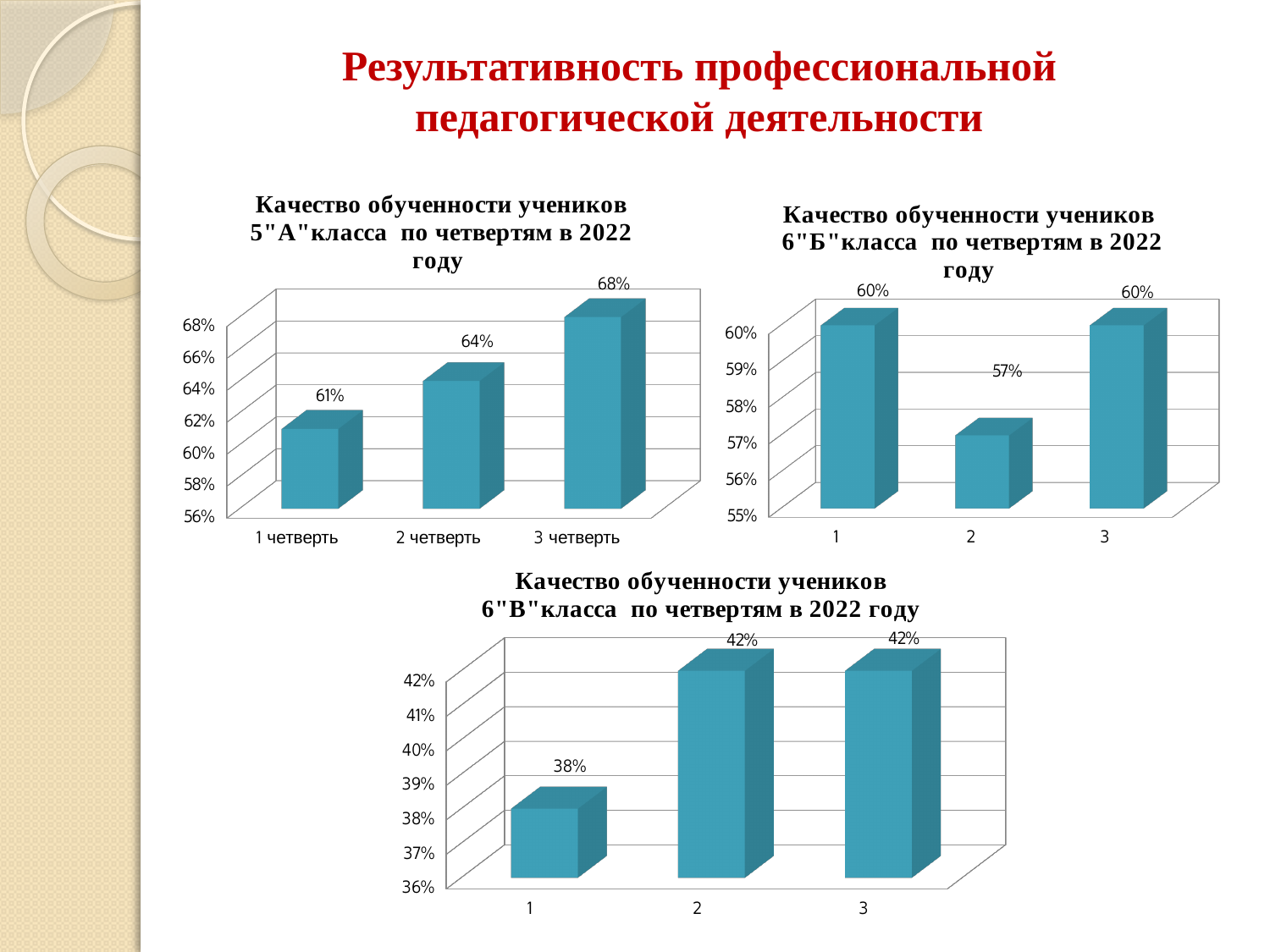

# Результативность профессиональной педагогической деятельности

[unsupported chart]

[unsupported chart]

[unsupported chart]